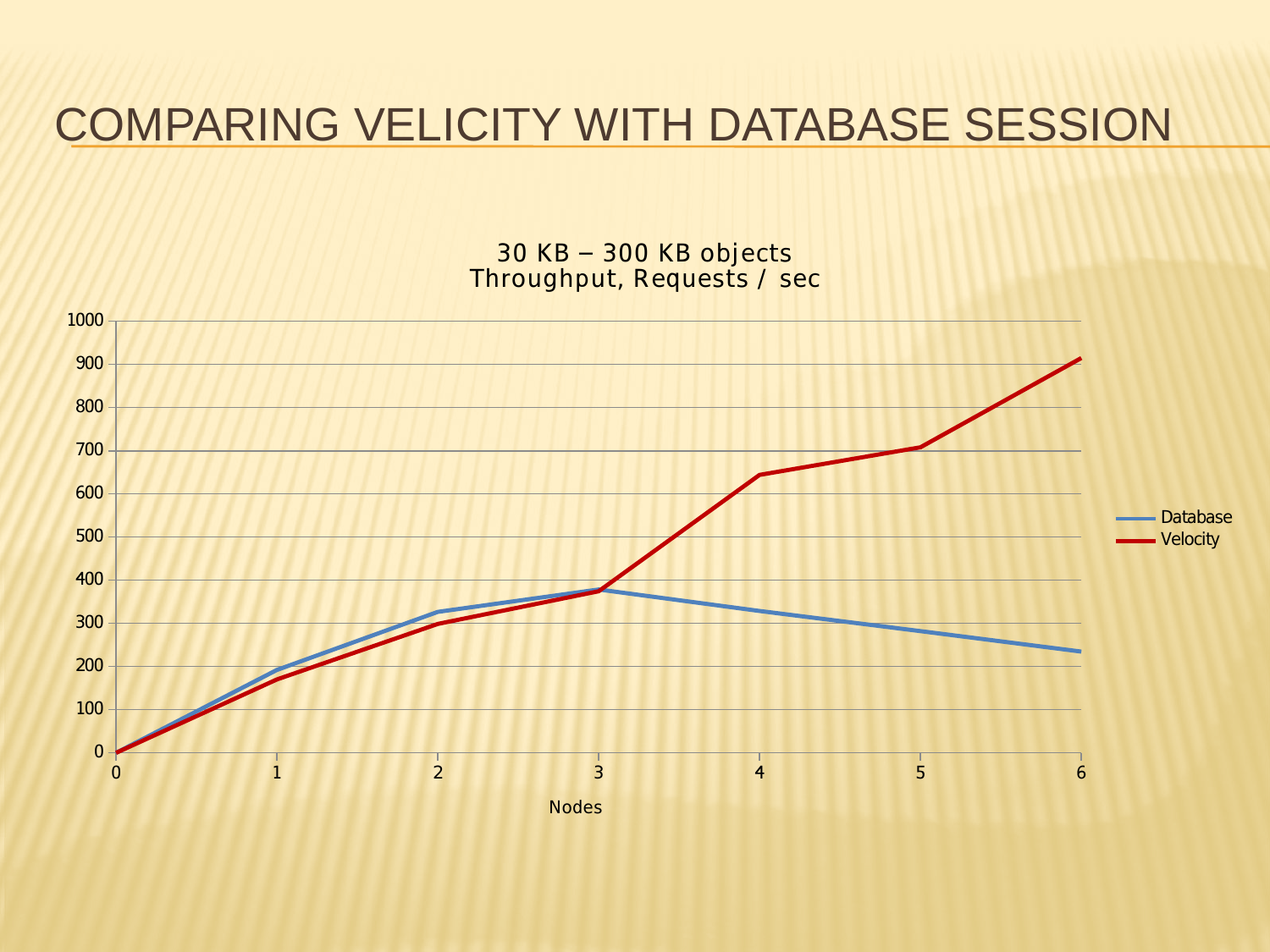

# Comparing Velicity with Database session

### Chart: 30 KB – 300 KB objects
Throughput, Requests / sec

| Category | Database | Velocity |
|---|---|---|
| 0 | 0.0 | 0.0 |
| 1 | 192.05333000000007 | 170.016662499999 |
| 2 | 326.51111111110873 | 298.63333749999754 |
| 3 | 378.407388888889 | 374.33333749999707 |
| 4 | 328.69578888888896 | 644.0571428571428 |
| 5 | 282.0333269999976 | 707.9166624999937 |
| 6 | 234.56667700000003 | 914.8133399999999 |